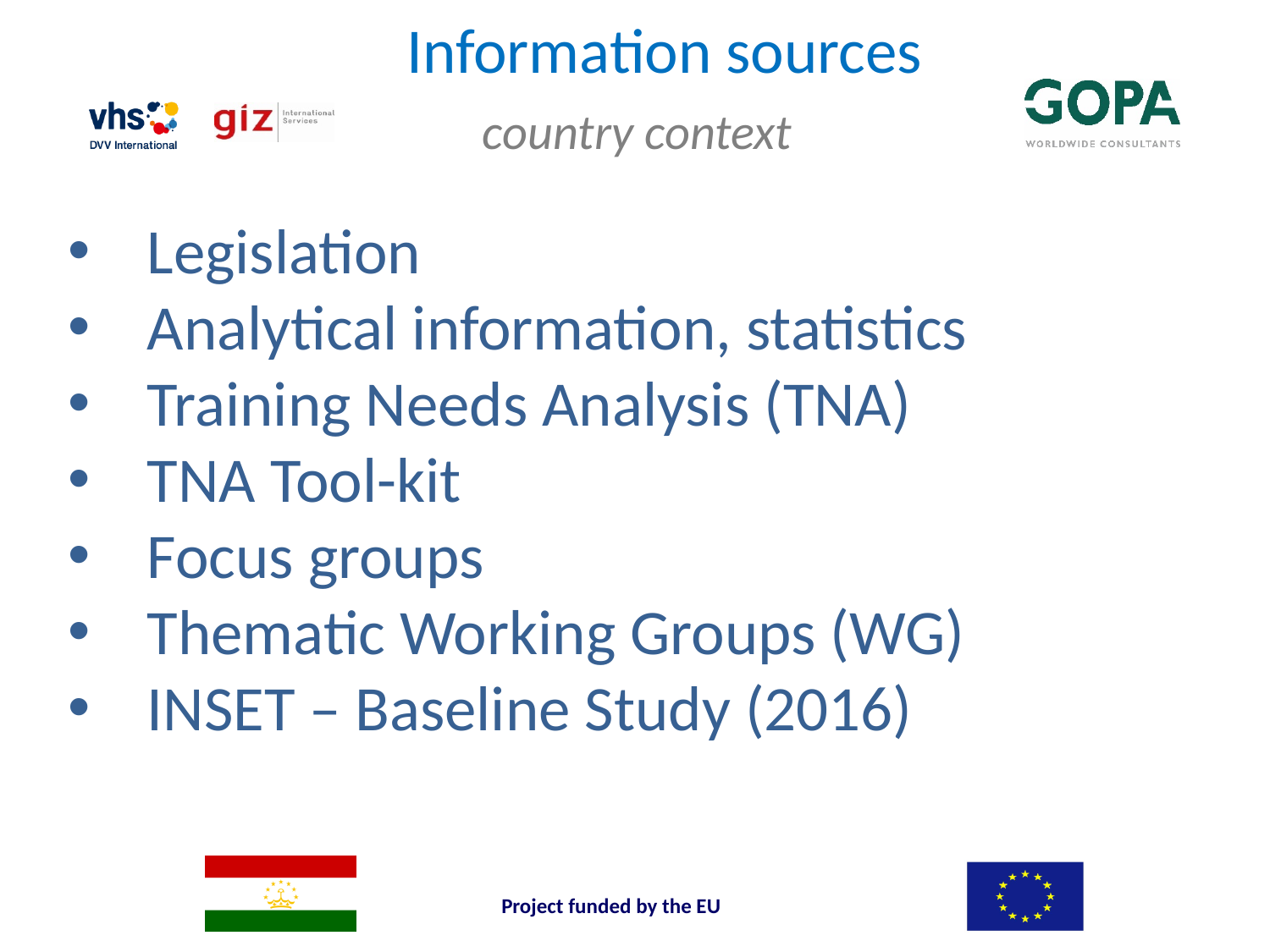

Information sources
country context
Legislation
Analytical information, statistics
Training Needs Analysis (TNA)
TNA Tool-kit
Focus groups
Thematic Working Groups (WG)
INSET – Baseline Study (2016)

Project funded by the EU